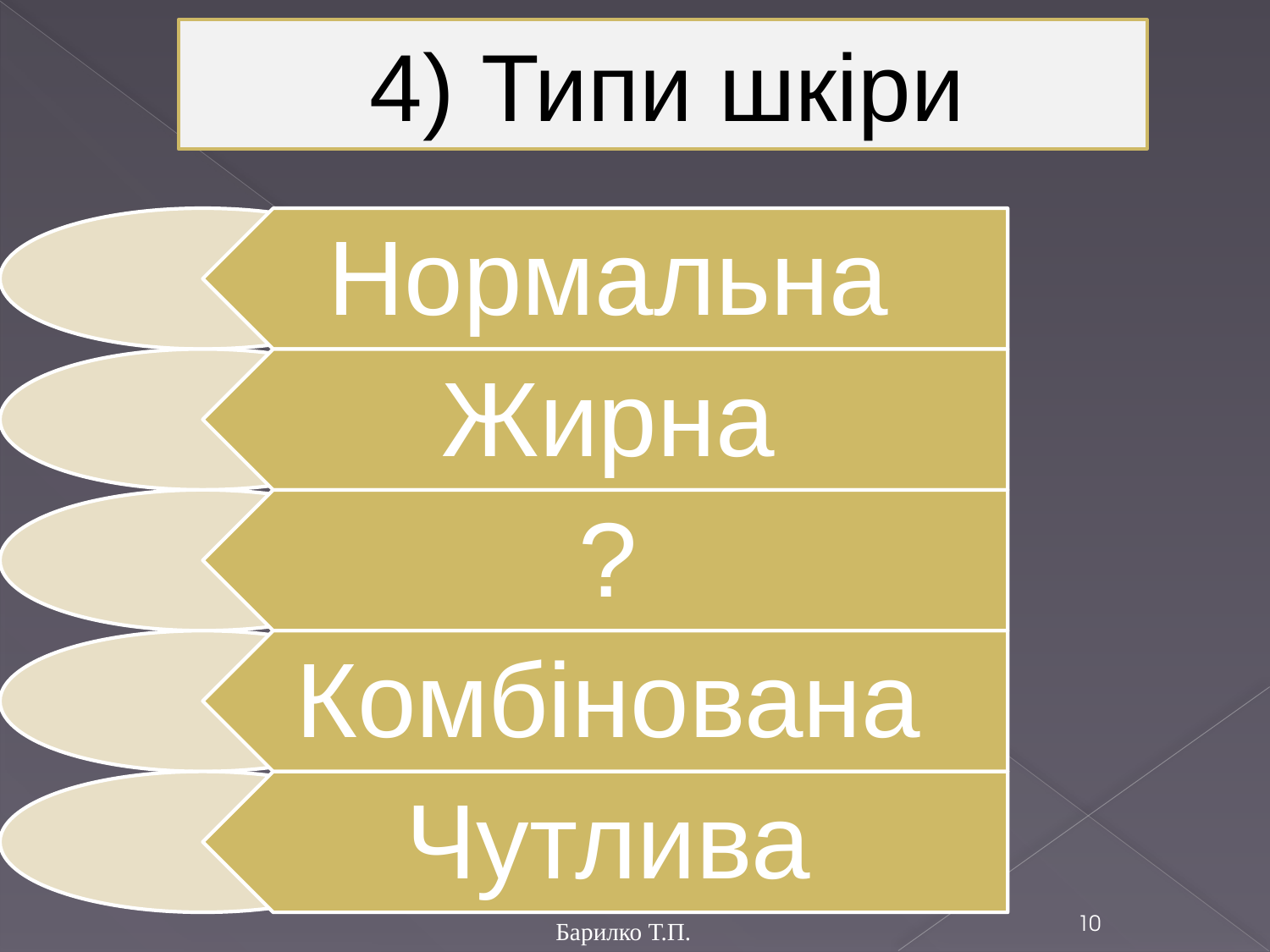

4) Типи шкіри
Нормальна
Жирна
Чутлива
Комбінована
?
10
Барилко Т.П.